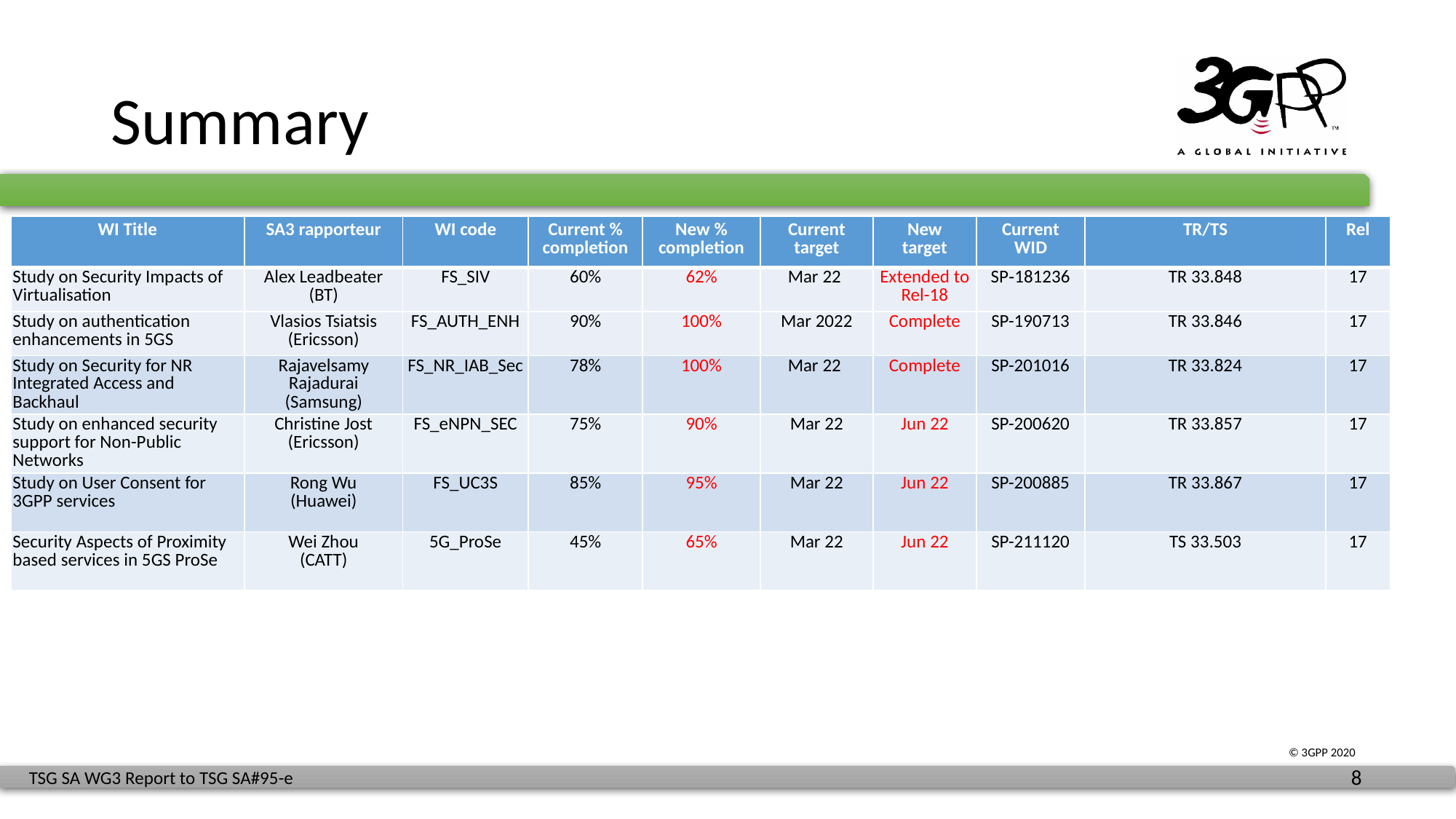

# Summary
| WI Title | SA3 rapporteur | WI code | Current % completion | New % completion | Current target | New target | Current WID | TR/TS | Rel |
| --- | --- | --- | --- | --- | --- | --- | --- | --- | --- |
| Study on Security Impacts of Virtualisation | Alex Leadbeater (BT) | FS\_SIV | 60% | 62% | Mar 22 | Extended to Rel-18 | SP‑181236 | TR 33.848 | 17 |
| Study on authentication enhancements in 5GS | Vlasios Tsiatsis (Ericsson) | FS\_AUTH\_ENH | 90% | 100% | Mar 2022 | Complete | SP-190713 | TR 33.846 | 17 |
| Study on Security for NR Integrated Access and Backhaul | Rajavelsamy Rajadurai (Samsung) | FS\_NR\_IAB\_Sec | 78% | 100% | Mar 22 | Complete | SP-201016 | TR 33.824 | 17 |
| Study on enhanced security support for Non-Public Networks | Christine Jost (Ericsson) | FS\_eNPN\_SEC | 75% | 90% | Mar 22 | Jun 22 | SP-200620 | TR 33.857 | 17 |
| Study on User Consent for 3GPP services | Rong Wu (Huawei) | FS\_UC3S | 85% | 95% | Mar 22 | Jun 22 | SP-200885 | TR 33.867 | 17 |
| Security Aspects of Proximity based services in 5GS ProSe | Wei Zhou (CATT) | 5G\_ProSe | 45% | 65% | Mar 22 | Jun 22 | SP-211120 | TS 33.503 | 17 |